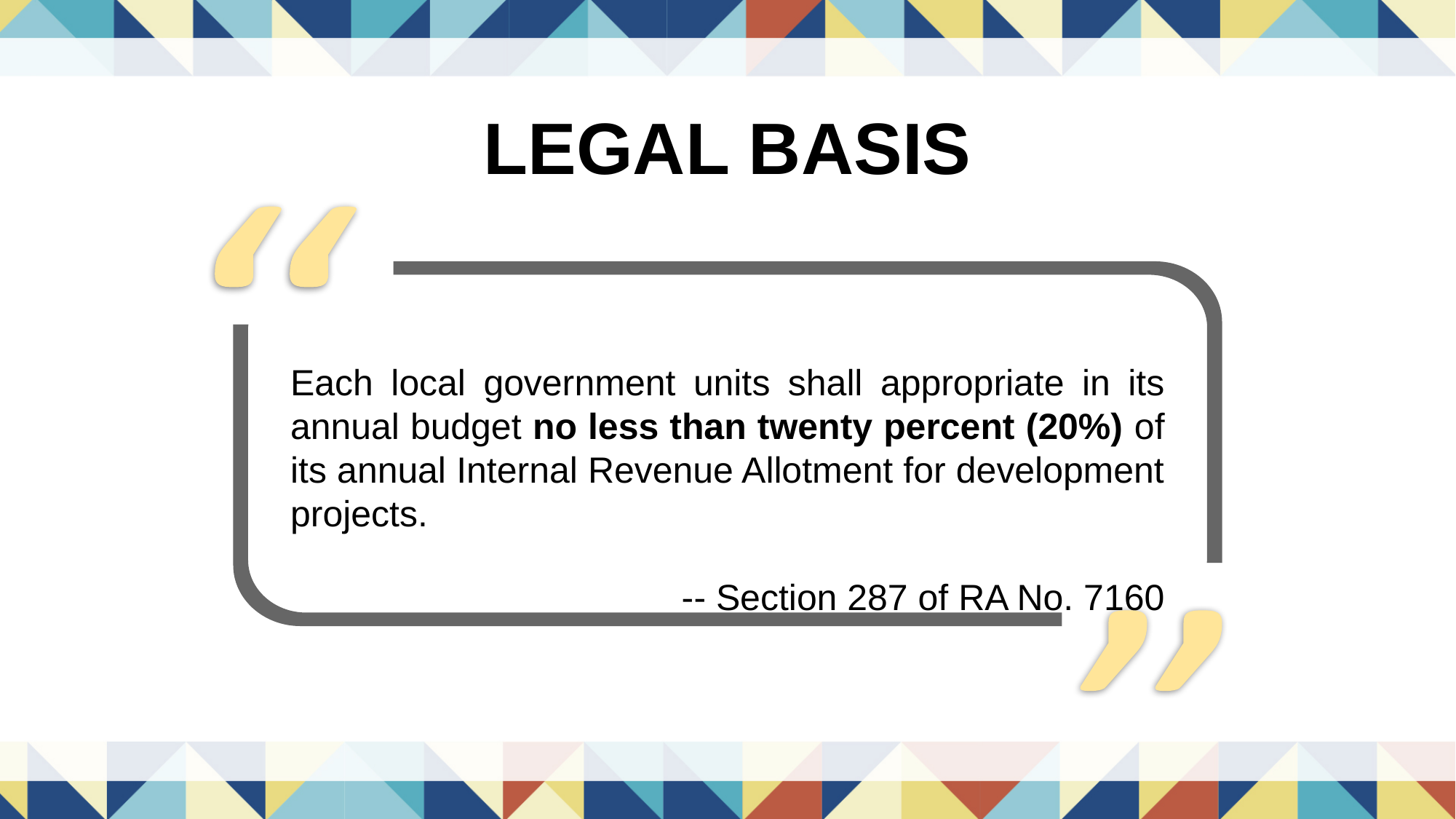

LEGAL BASIS

Each local government units shall appropriate in its annual budget no less than twenty percent (20%) of its annual Internal Revenue Allotment for development projects.

-- Section 287 of RA No. 7160